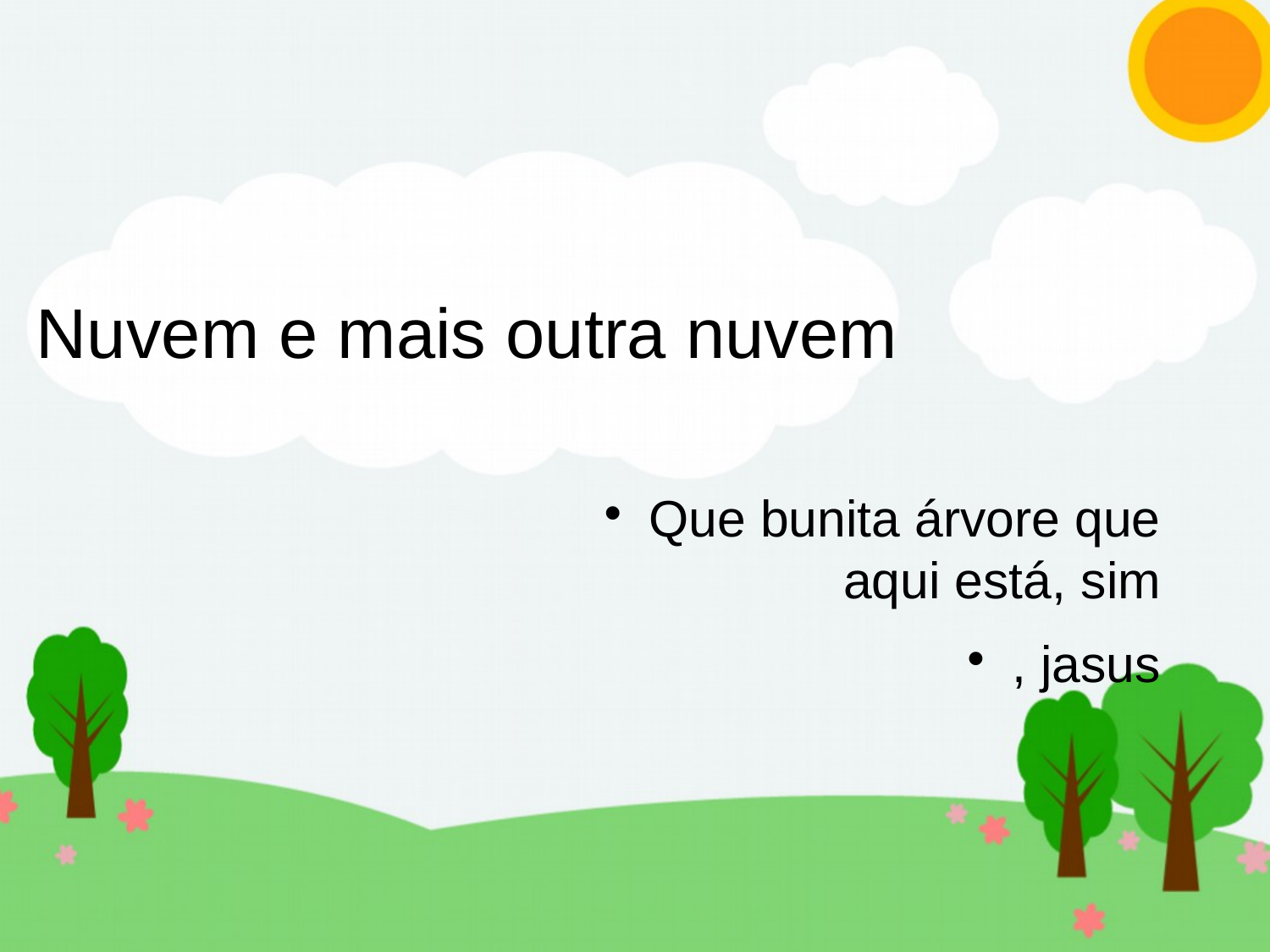

Nuvem e mais outra nuvem
Que bunita árvore que aqui está, sim
, jasus